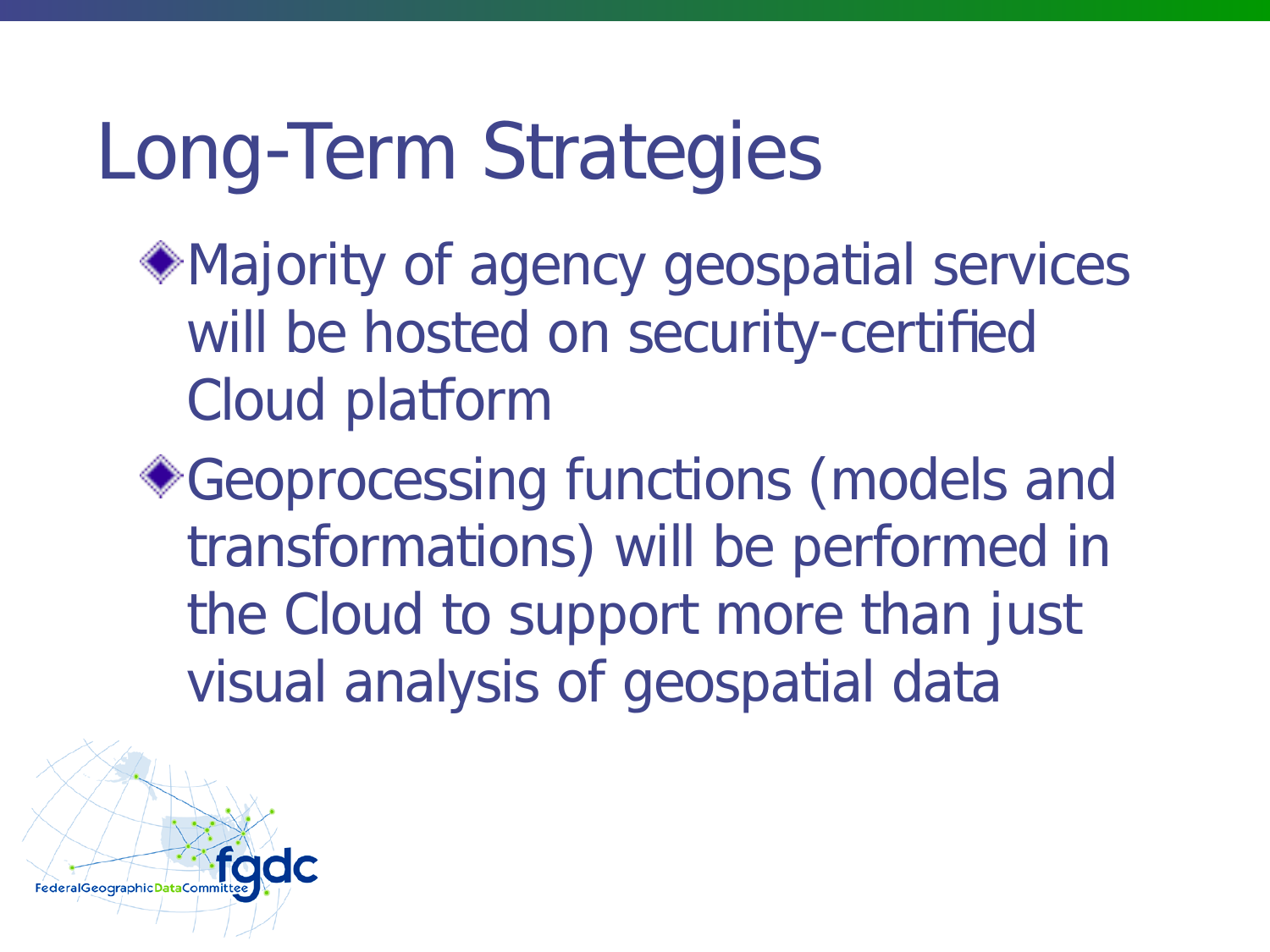

# Long-Term Strategies
Majority of agency geospatial services will be hosted on security-certified Cloud platform
Geoprocessing functions (models and transformations) will be performed in the Cloud to support more than just visual analysis of geospatial data